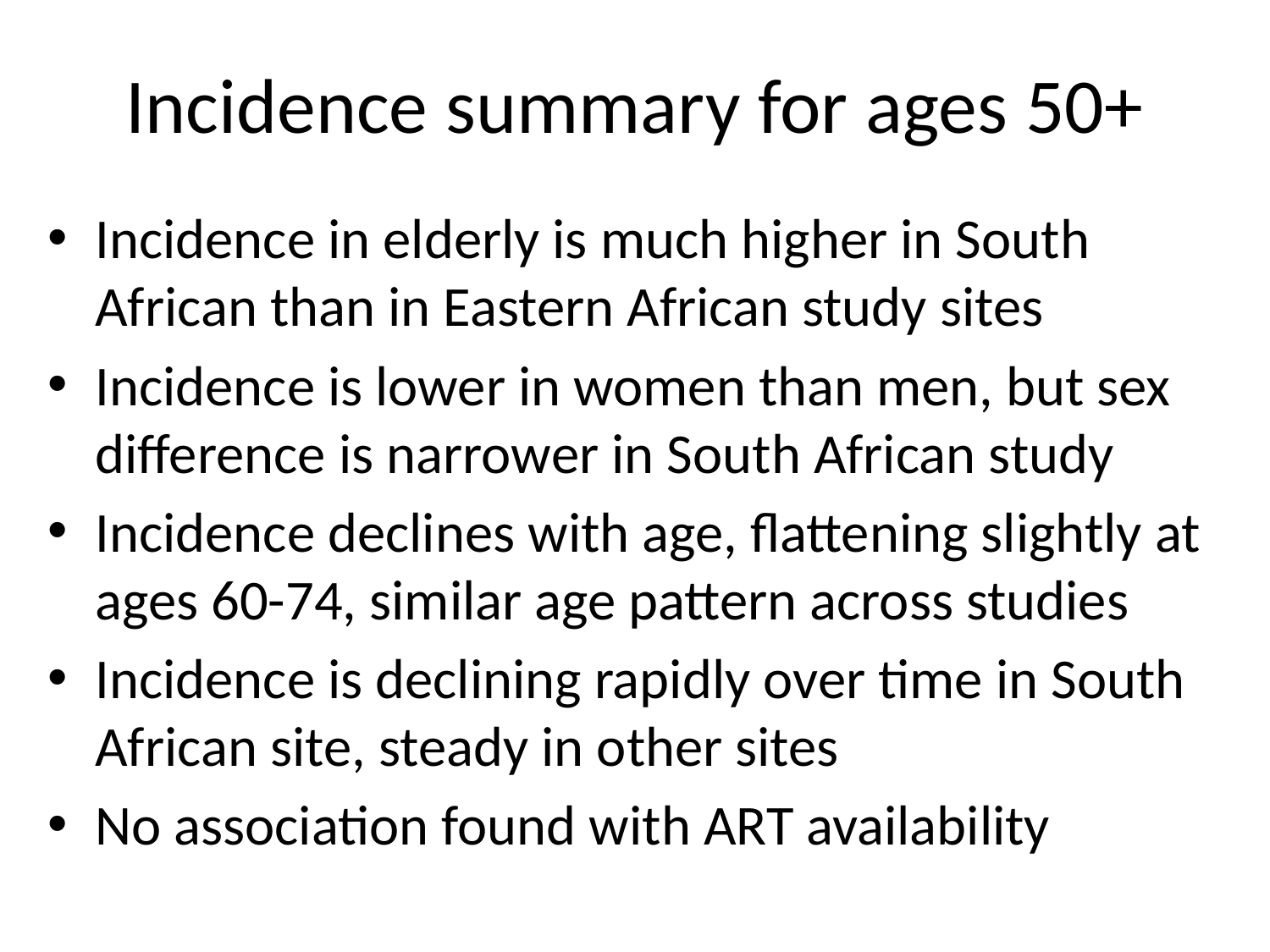

# Incidence summary for ages 50+
Incidence in elderly is much higher in South African than in Eastern African study sites
Incidence is lower in women than men, but sex difference is narrower in South African study
Incidence declines with age, flattening slightly at ages 60-74, similar age pattern across studies
Incidence is declining rapidly over time in South African site, steady in other sites
No association found with ART availability